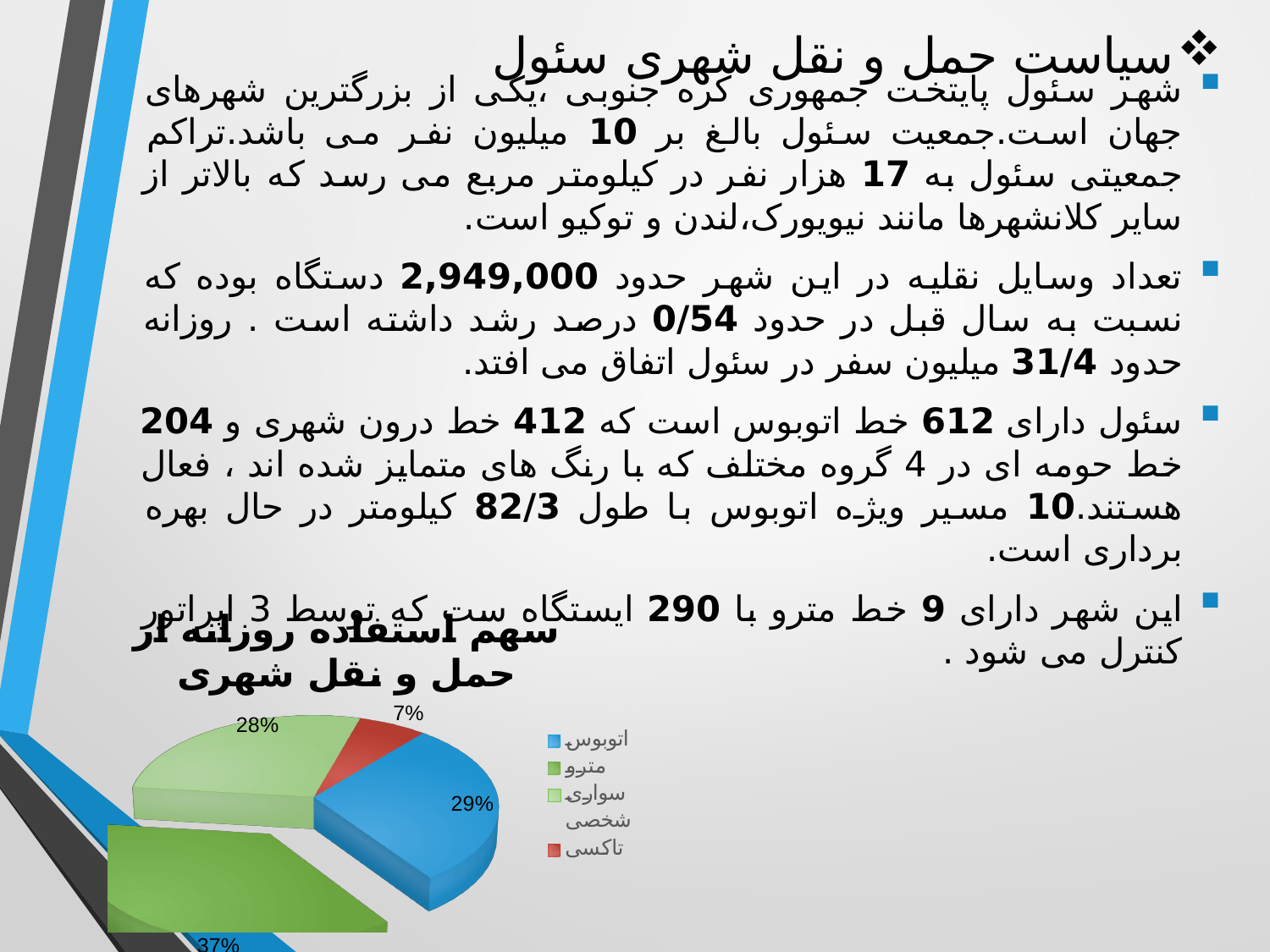

# سیاست حمل و نقل شهری سئول
شهر سئول پایتخت جمهوری کره جنوبی ،یکی از بزرگترین شهرهای جهان است.جمعیت سئول بالغ بر 10 میلیون نفر می باشد.تراکم جمعیتی سئول به 17 هزار نفر در کیلومتر مربع می رسد که بالاتر از سایر کلانشهرها مانند نیویورک،لندن و توکیو است.
تعداد وسایل نقلیه در این شهر حدود 2,949,000 دستگاه بوده که نسبت به سال قبل در حدود 0/54 درصد رشد داشته است . روزانه حدود 31/4 میلیون سفر در سئول اتفاق می افتد.
سئول دارای 612 خط اتوبوس است که 412 خط درون شهری و 204 خط حومه ای در 4 گروه مختلف که با رنگ های متمایز شده اند ، فعال هستند.10 مسیر ویژه اتوبوس با طول 82/3 کیلومتر در حال بهره برداری است.
این شهر دارای 9 خط مترو با 290 ایستگاه ست که توسط 3 اپراتور کنترل می شود .

[unsupported chart]